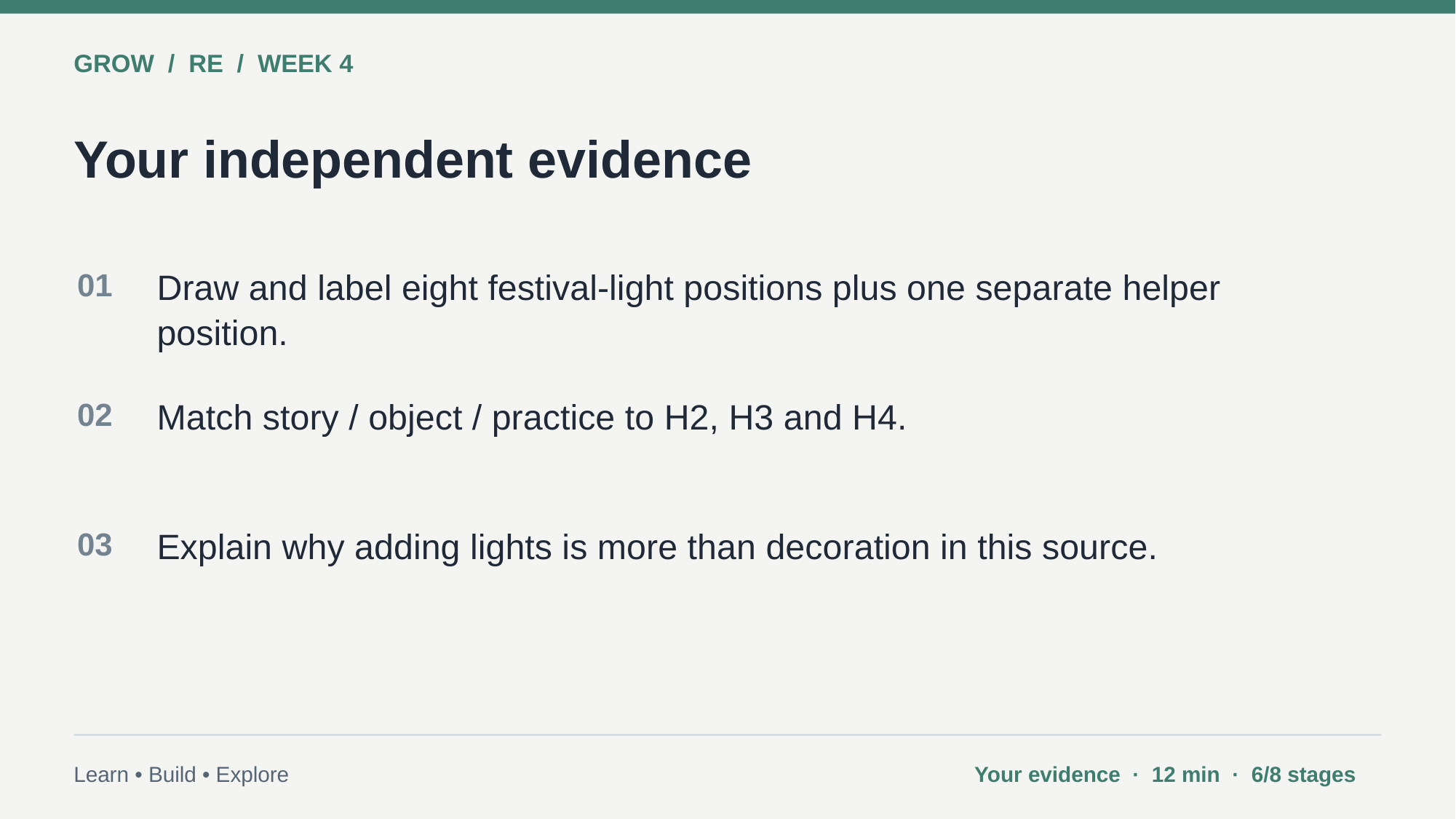

GROW  /  RE  /  WEEK 4
Your independent evidence
01
Draw and label eight festival-light positions plus one separate helper position.
02
Match story / object / practice to H2, H3 and H4.
03
Explain why adding lights is more than decoration in this source.

Learn • Build • Explore
Your evidence  ·  12 min  ·  6/8 stages